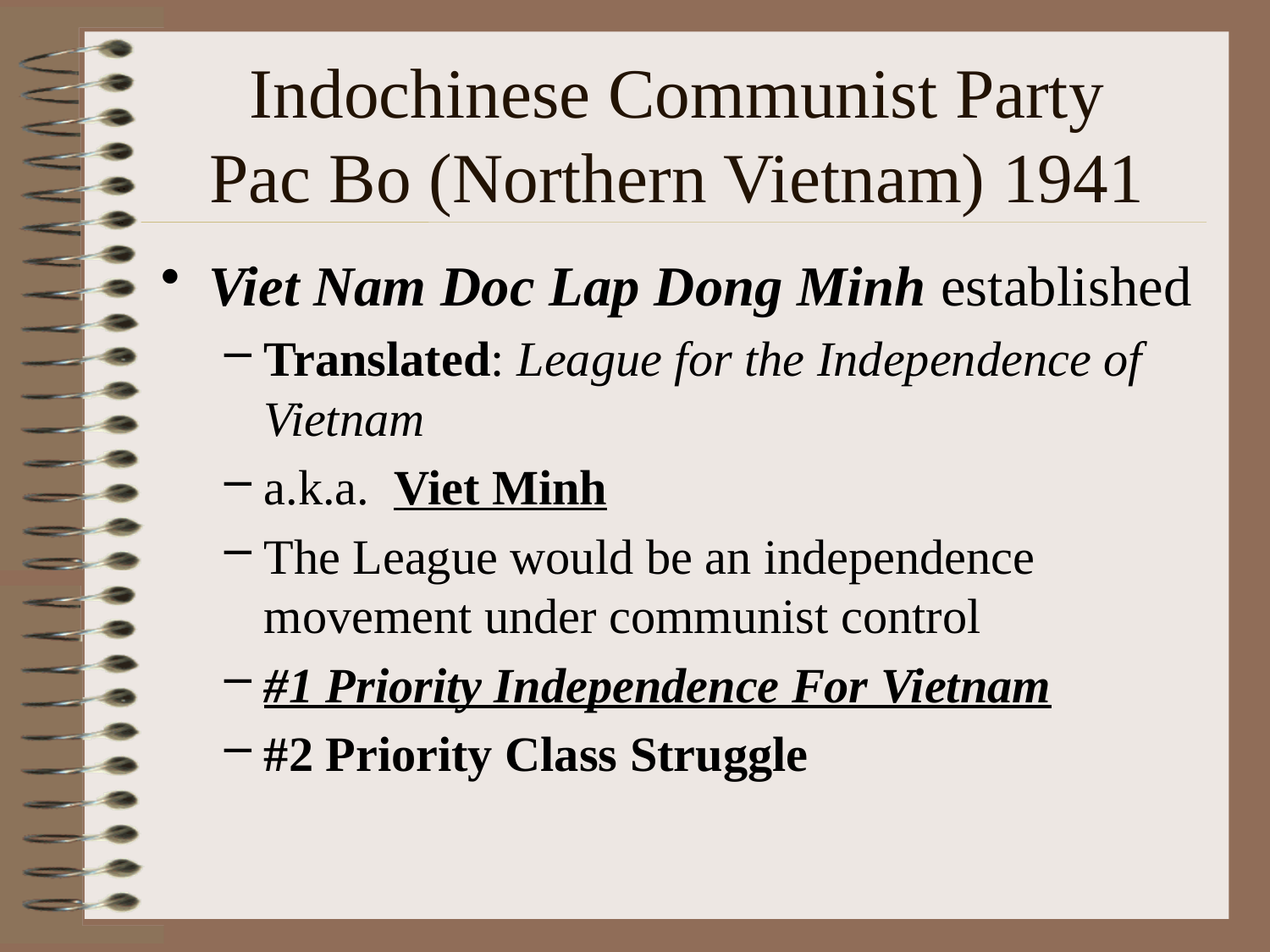

# Indochinese Communist Party Pac Bo (Northern Vietnam) 1941
Viet Nam Doc Lap Dong Minh established
Translated: League for the Independence of Vietnam
a.k.a.  Viet Minh
The League would be an independence  movement under communist control
#1 Priority Independence For Vietnam
#2 Priority Class Struggle